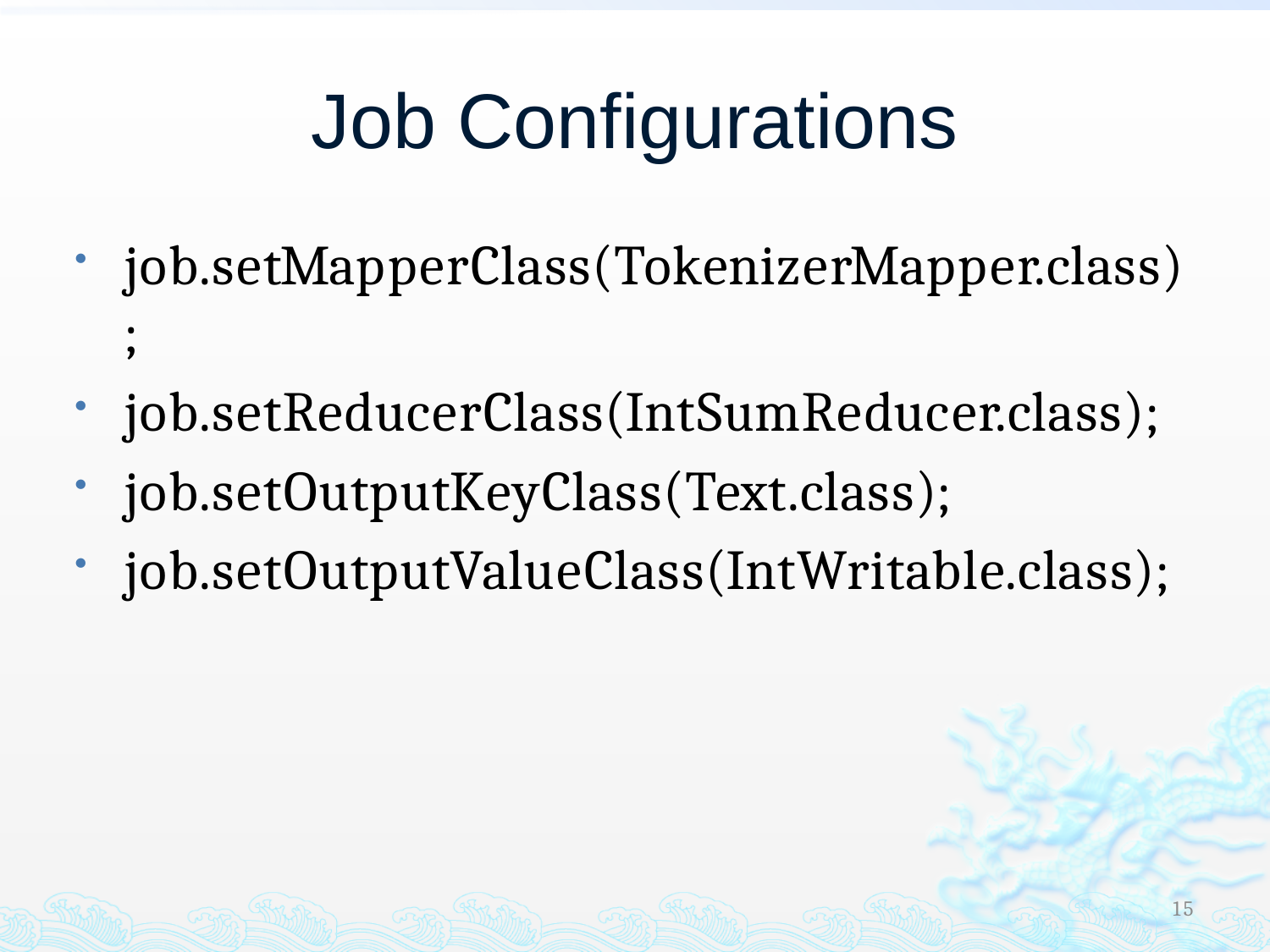

# Job Configurations
job.setMapperClass(TokenizerMapper.class);
job.setReducerClass(IntSumReducer.class);
job.setOutputKeyClass(Text.class);
job.setOutputValueClass(IntWritable.class);
15